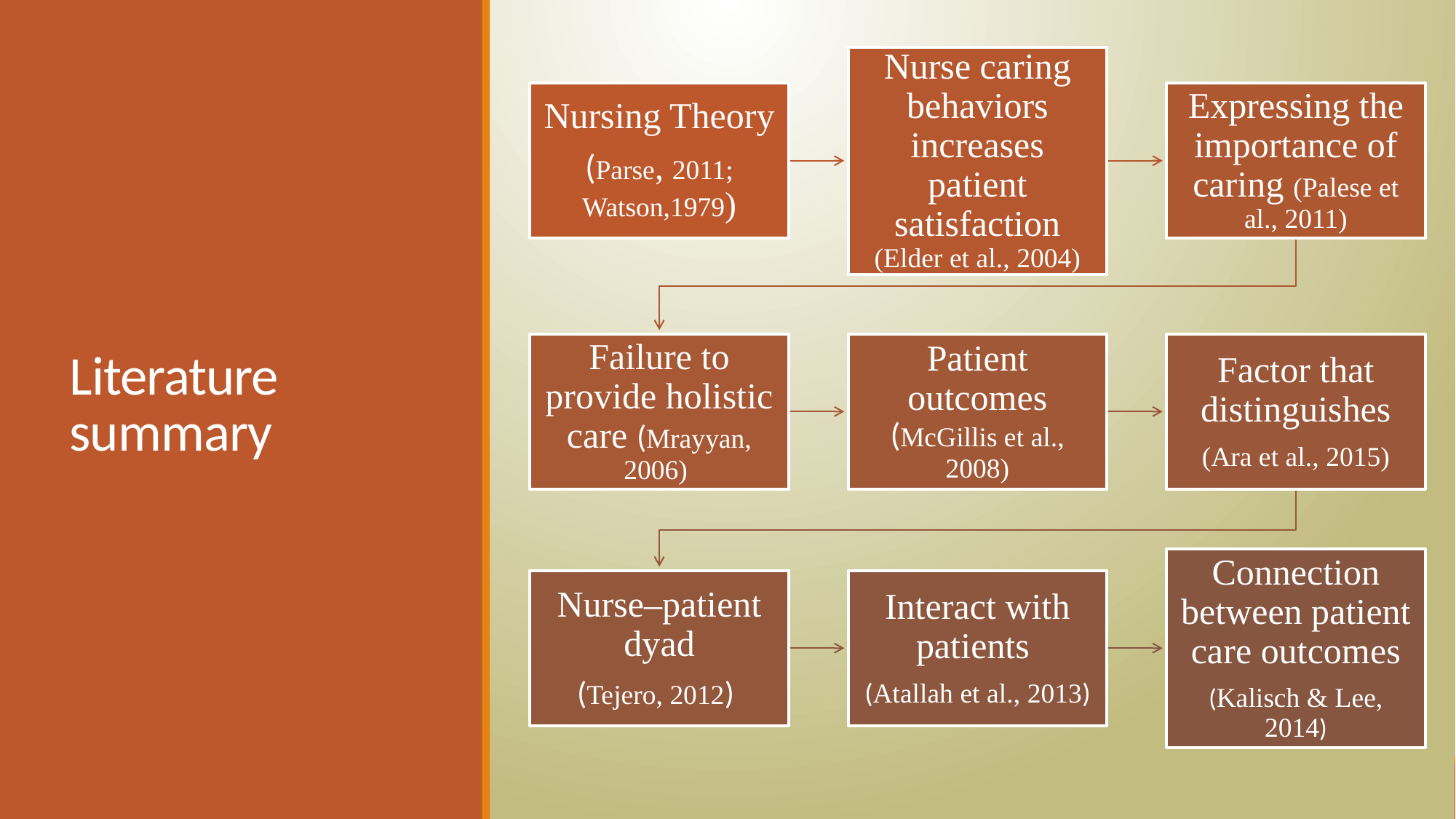

Nursing Theory
(Parse, 2011; Watson,1979)

Nurse caring behaviors increases patient satisfaction (Elder et al., 2004)

Expressing the importance of caring (Palese et al., 2011)

Failure to provide holistic care (Mrayyan, 2006)

Patient outcomes (McGillis et al., 2008)

Factor that distinguishes
(Ara et al., 2015)

Nurse–patient dyad
(Tejero, 2012)

Interact with patients
(Atallah et al., 2013)
Connection between patient care outcomes
(Kalisch & Lee, 2014)
# Literature summary